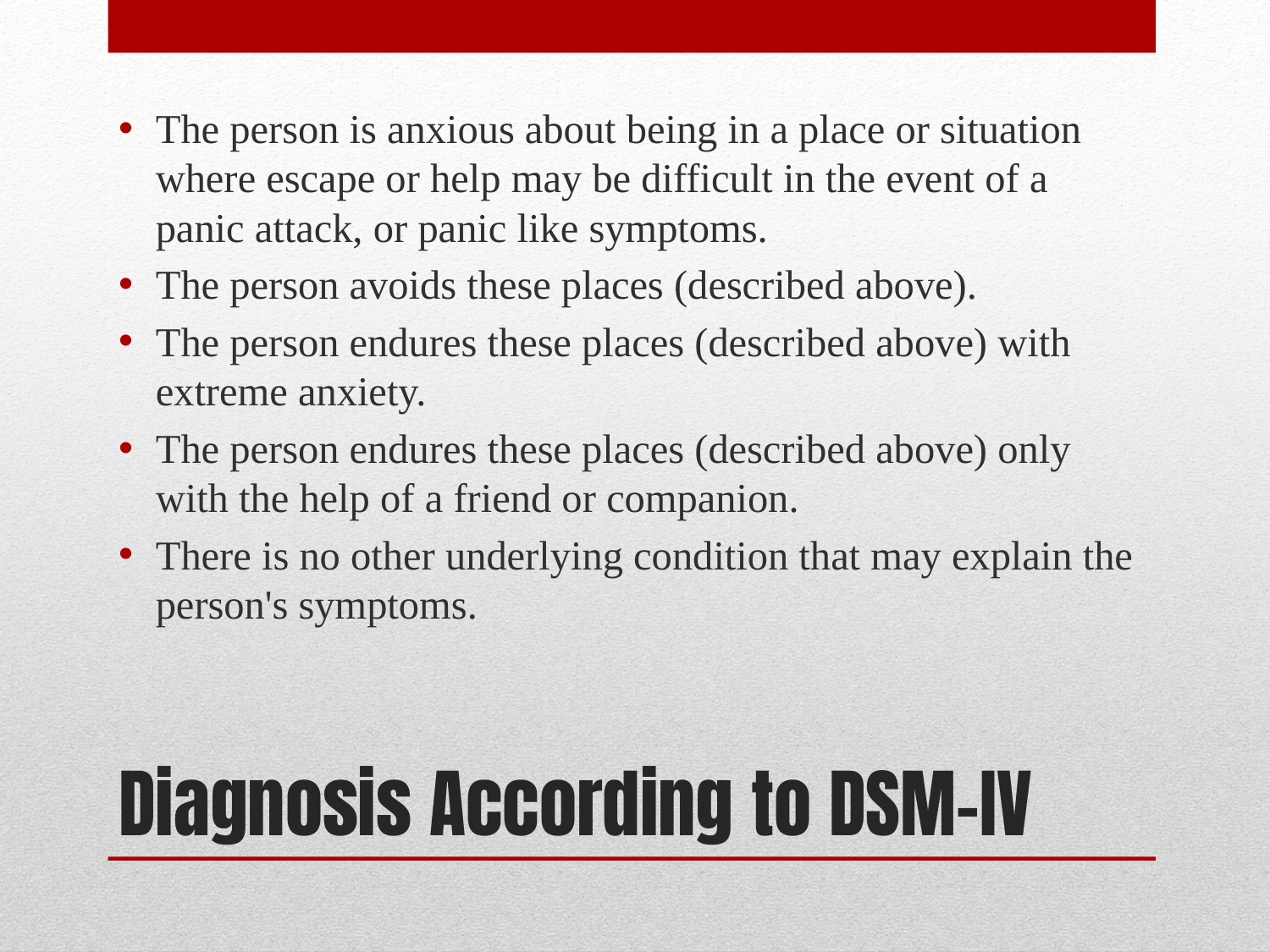

The person is anxious about being in a place or situation where escape or help may be difficult in the event of a panic attack, or panic like symptoms.
The person avoids these places (described above).
The person endures these places (described above) with extreme anxiety.
The person endures these places (described above) only with the help of a friend or companion.
There is no other underlying condition that may explain the person's symptoms.
# Diagnosis According to DSM-IV